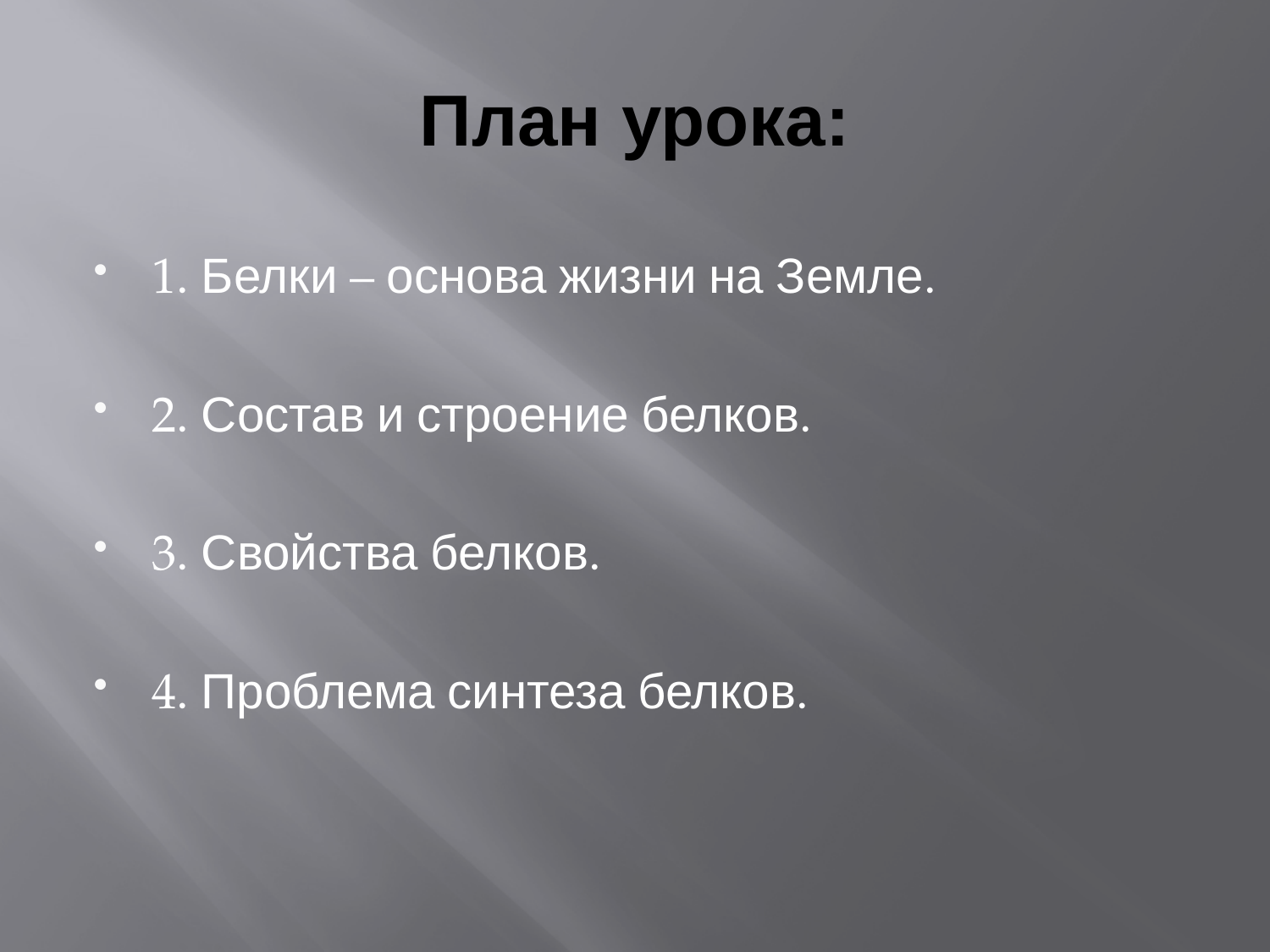

# План урока:
1. Белки – основа жизни на Земле.

2. Состав и строение белков.

3. Свойства белков.

4. Проблема синтеза белков.